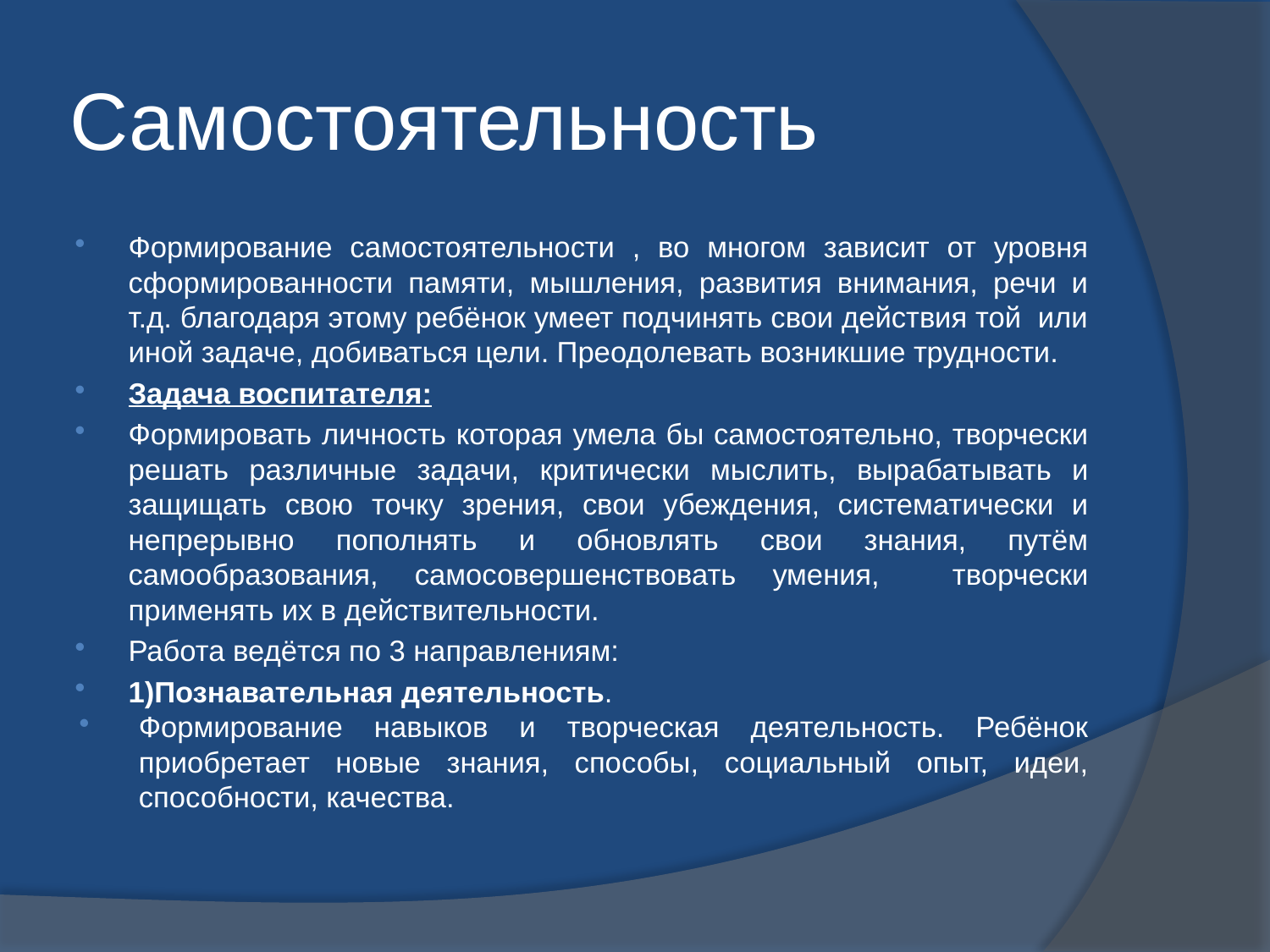

# Самостоятельность
Формирование самостоятельности , во многом зависит от уровня сформированности памяти, мышления, развития внимания, речи и т.д. благодаря этому ребёнок умеет подчинять свои действия той  или иной задаче, добиваться цели. Преодолевать возникшие трудности.
Задача воспитателя:
Формировать личность которая умела бы самостоятельно, творчески решать различные задачи, критически мыслить, вырабатывать и защищать свою точку зрения, свои убеждения, систематически и непрерывно пополнять и обновлять свои знания, путём самообразования, самосовершенствовать умения,  творчески применять их в действительности.
Работа ведётся по 3 направлениям:
1)Познавательная деятельность.
Формирование навыков и творческая деятельность. Ребёнок приобретает новые знания, способы, социальный опыт, идеи, способности, качества.